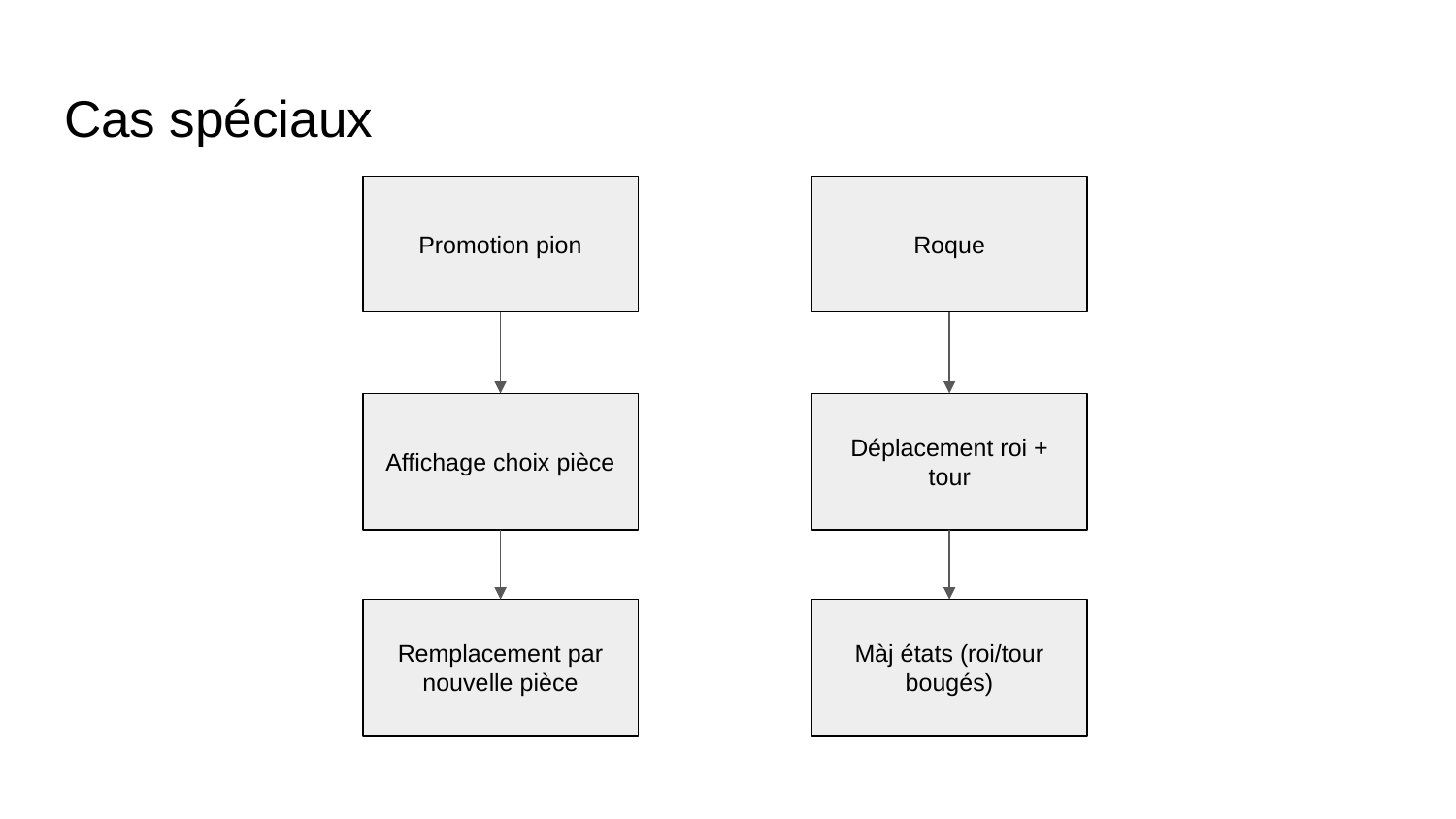

# Cas spéciaux
Promotion pion
Roque
Affichage choix pièce
Déplacement roi + tour
Remplacement par nouvelle pièce
Màj états (roi/tour bougés)